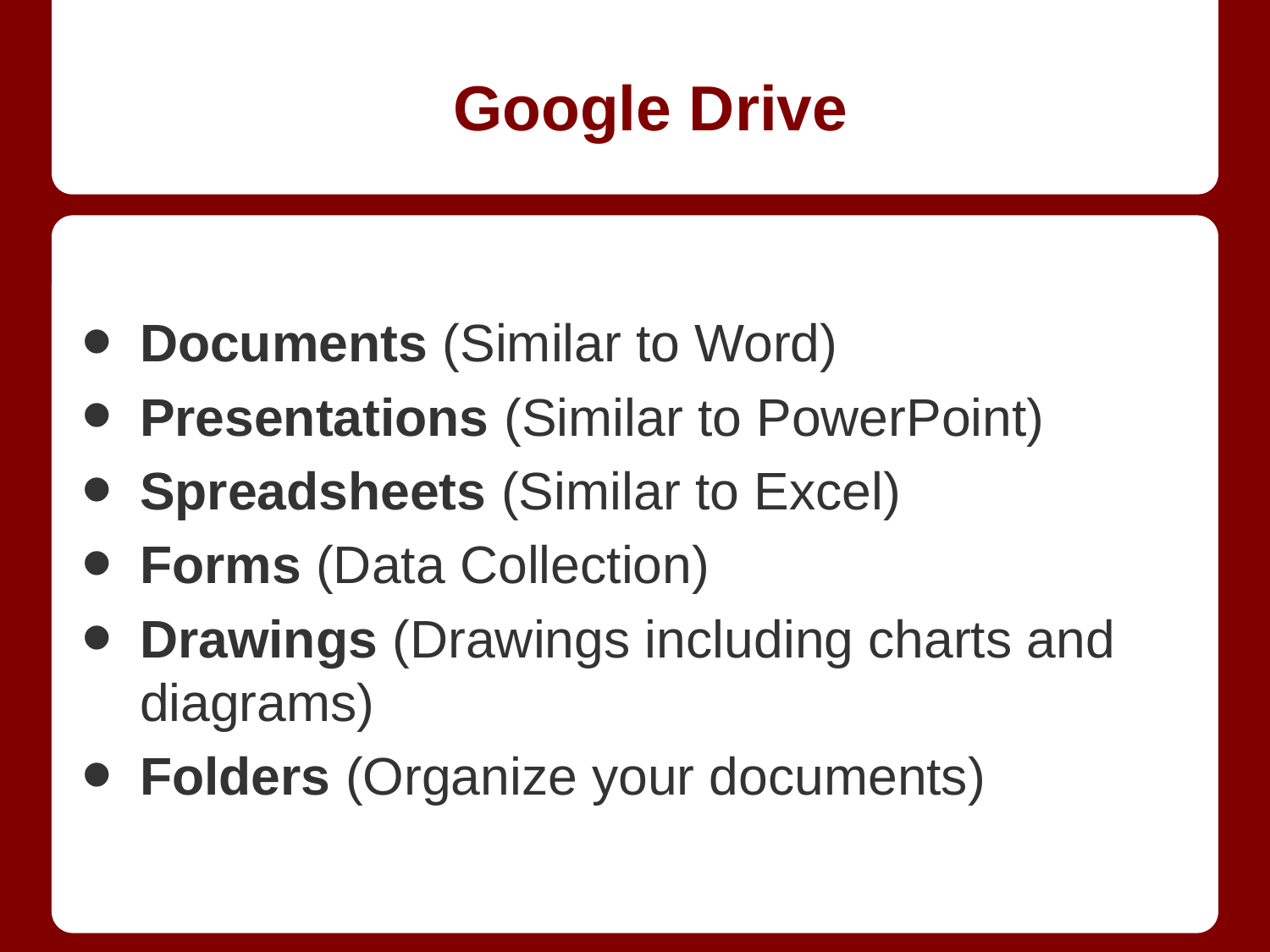

# Google Drive

Documents (Similar to Word)
Presentations (Similar to PowerPoint)
Spreadsheets (Similar to Excel)
Forms (Data Collection)
Drawings (Drawings including charts and diagrams)
Folders (Organize your documents)